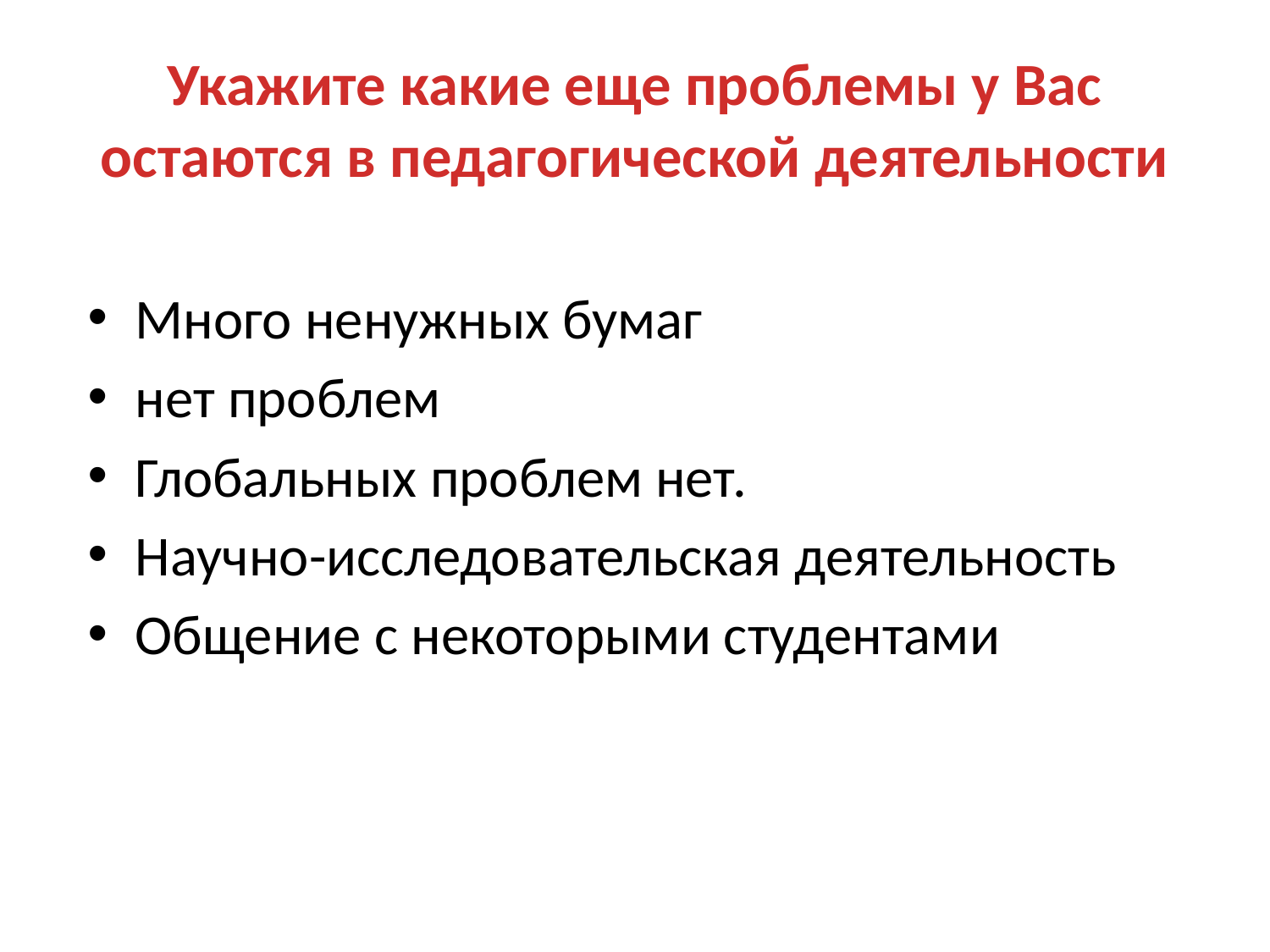

# Укажите какие еще проблемы у Вас остаются в педагогической деятельности
Много ненужных бумаг
нет проблем
Глобальных проблем нет.
Научно-исследовательская деятельность
Общение с некоторыми студентами